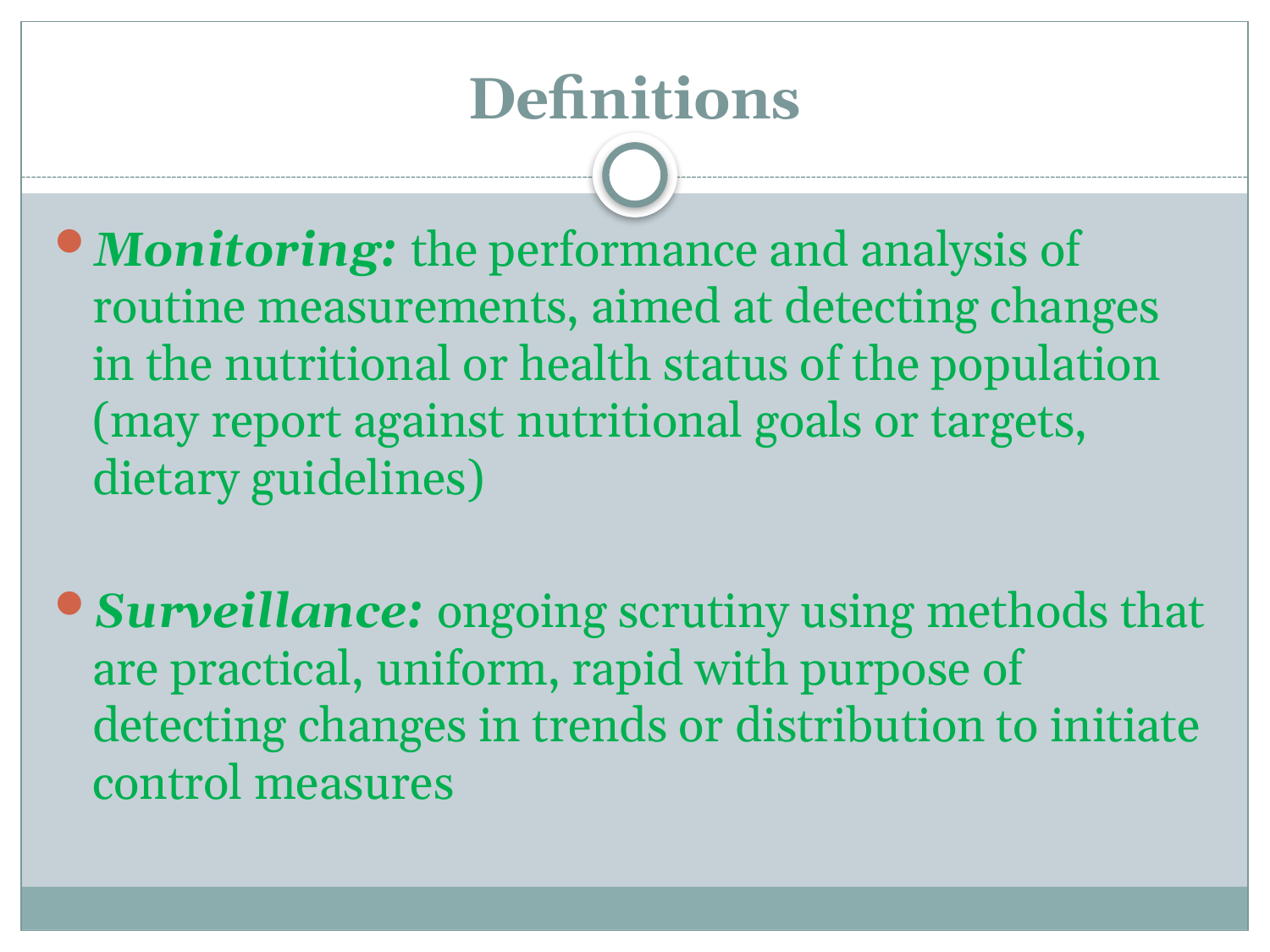

# Definitions
Monitoring: the performance and analysis of routine measurements, aimed at detecting changes in the nutritional or health status of the population (may report against nutritional goals or targets, dietary guidelines)

Surveillance: ongoing scrutiny using methods that are practical, uniform, rapid with purpose of detecting changes in trends or distribution to initiate control measures